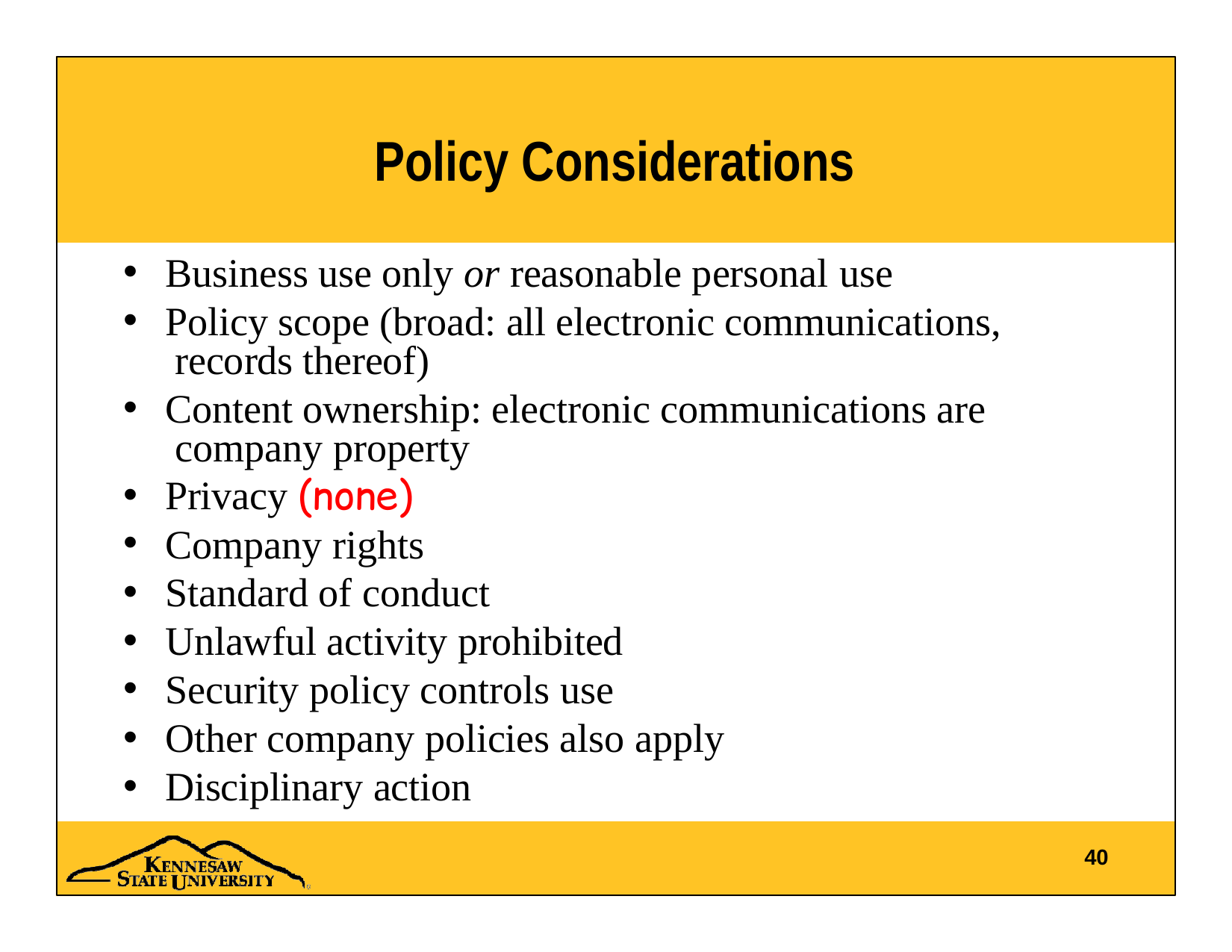

# Policy Considerations
Business use only or reasonable personal use
Policy scope (broad: all electronic communications,  records thereof)
Content ownership: electronic communications are  company property
Privacy (none)
Company rights
Standard of conduct
Unlawful activity prohibited
Security policy controls use
Other company policies also apply
Disciplinary action

40